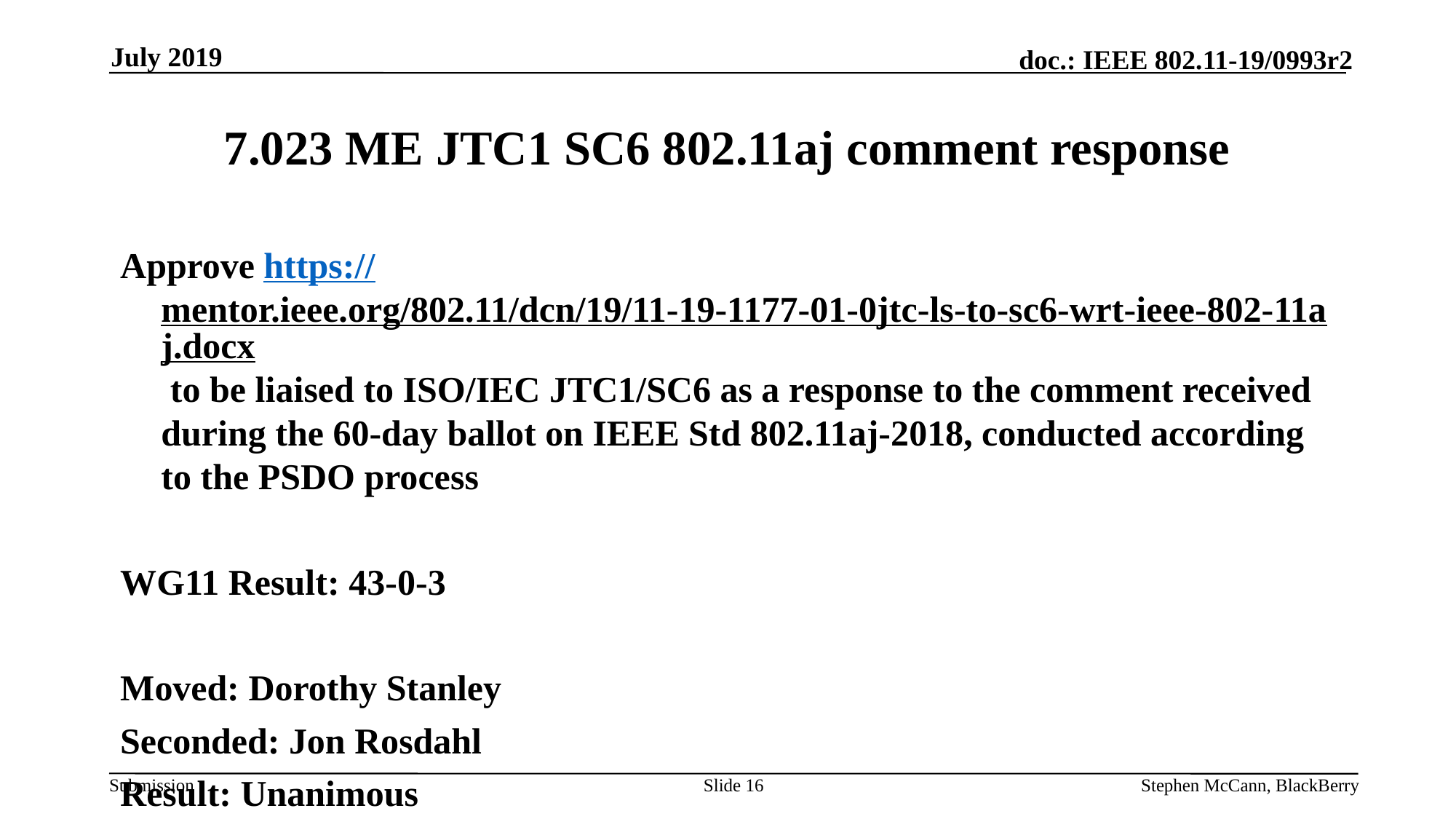

July 2019
# 7.023 ME JTC1 SC6 802.11aj comment response
Approve https://mentor.ieee.org/802.11/dcn/19/11-19-1177-01-0jtc-ls-to-sc6-wrt-ieee-802-11aj.docx to be liaised to ISO/IEC JTC1/SC6 as a response to the comment received during the 60-day ballot on IEEE Std 802.11aj-2018, conducted according to the PSDO process

WG11 Result: 43-0-3

Moved: Dorothy Stanley
Seconded: Jon Rosdahl
Result: Unanimous

Slide 16
Stephen McCann, BlackBerry